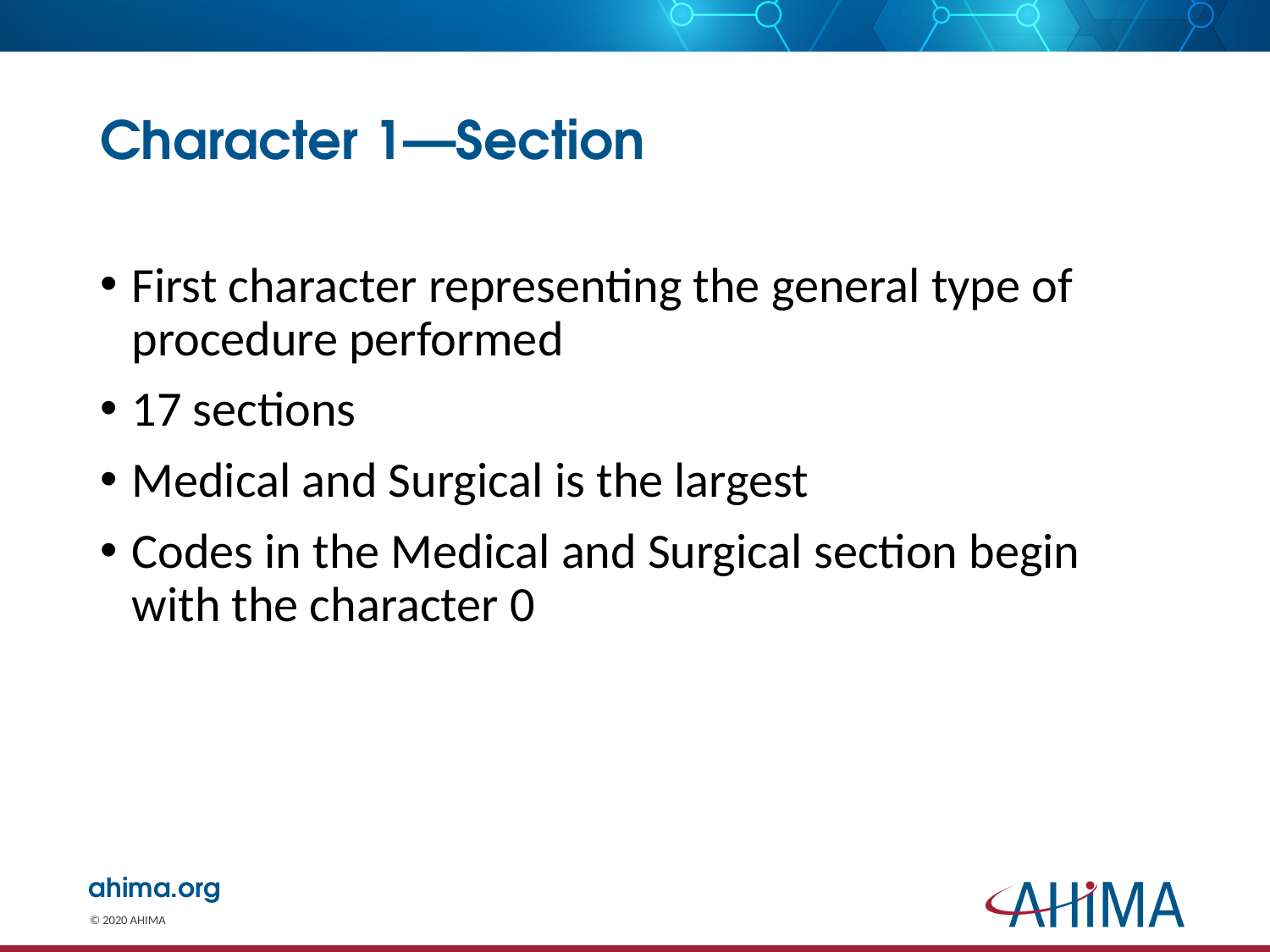

# Character 1—Section
First character representing the general type of procedure performed
17 sections
Medical and Surgical is the largest
Codes in the Medical and Surgical section begin with the character 0